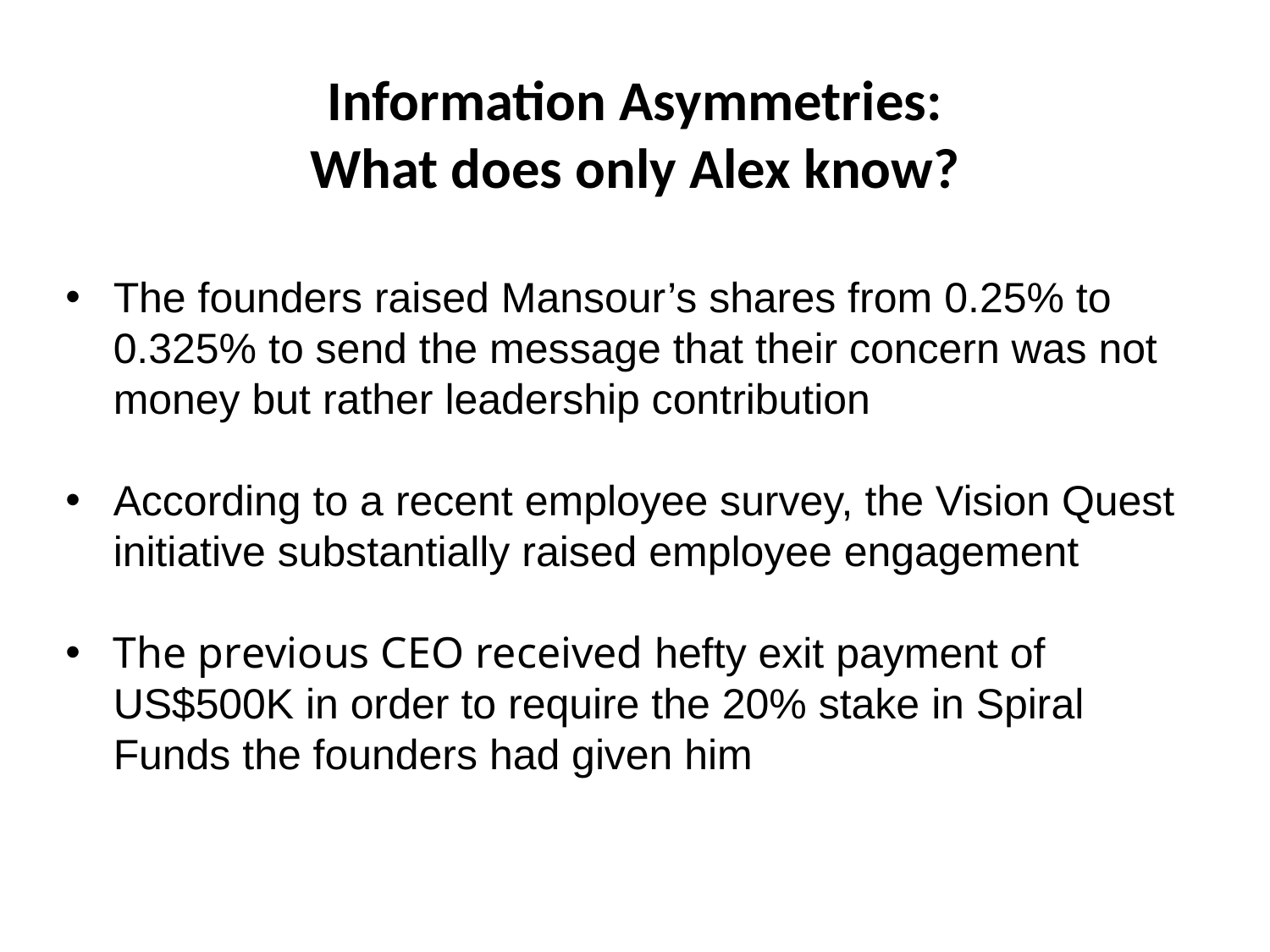

# Information Asymmetries: What does only Alex know?
The founders raised Mansour’s shares from 0.25% to 0.325% to send the message that their concern was not money but rather leadership contribution

According to a recent employee survey, the Vision Quest initiative substantially raised employee engagement

The previous CEO received hefty exit payment of US$500K in order to require the 20% stake in Spiral Funds the founders had given him